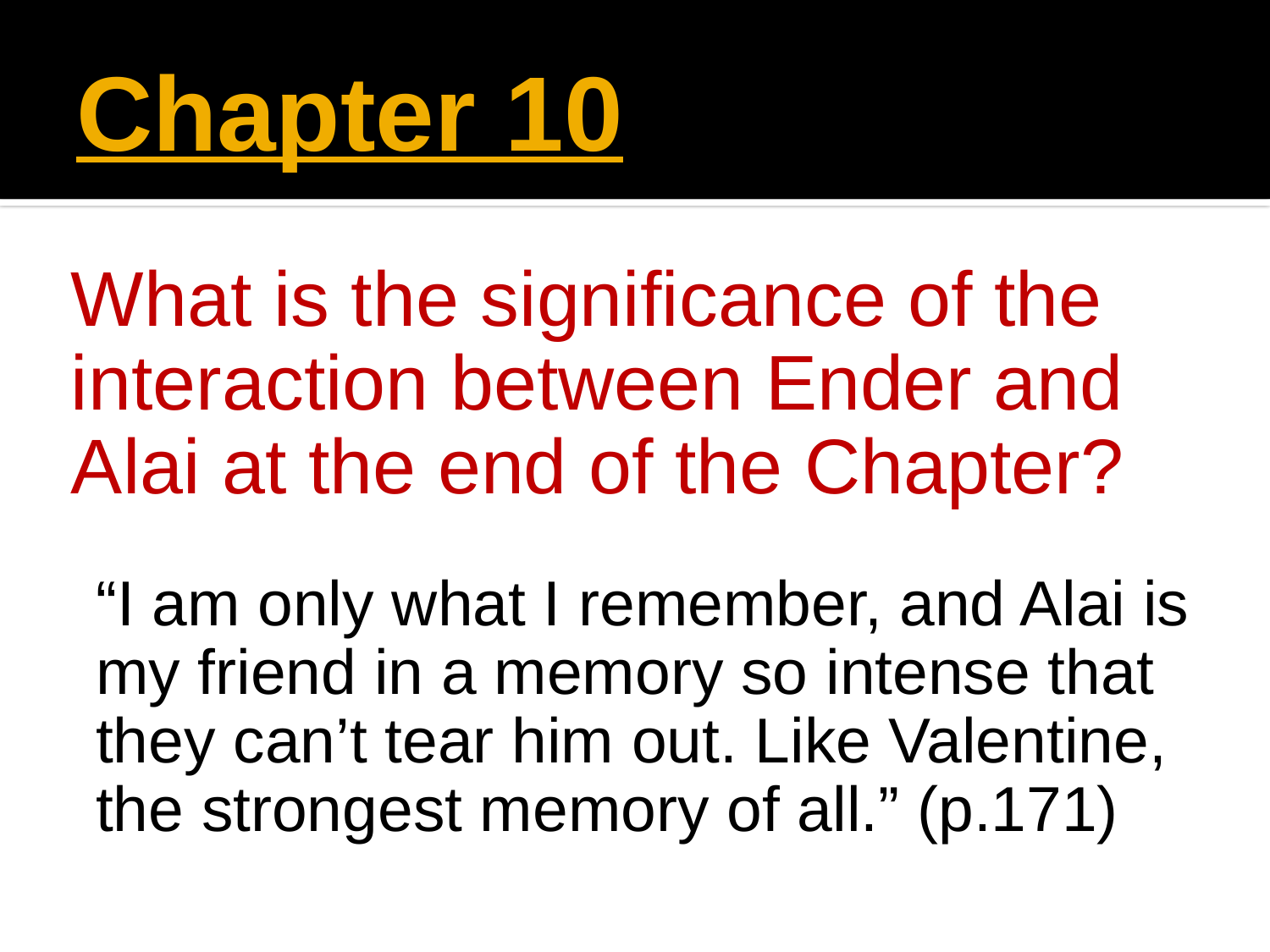

# Chapter 10
What is the significance of the interaction between Ender and Alai at the end of the Chapter?

“I am only what I remember, and Alai is my friend in a memory so intense that they can’t tear him out. Like Valentine, the strongest memory of all.” (p.171)